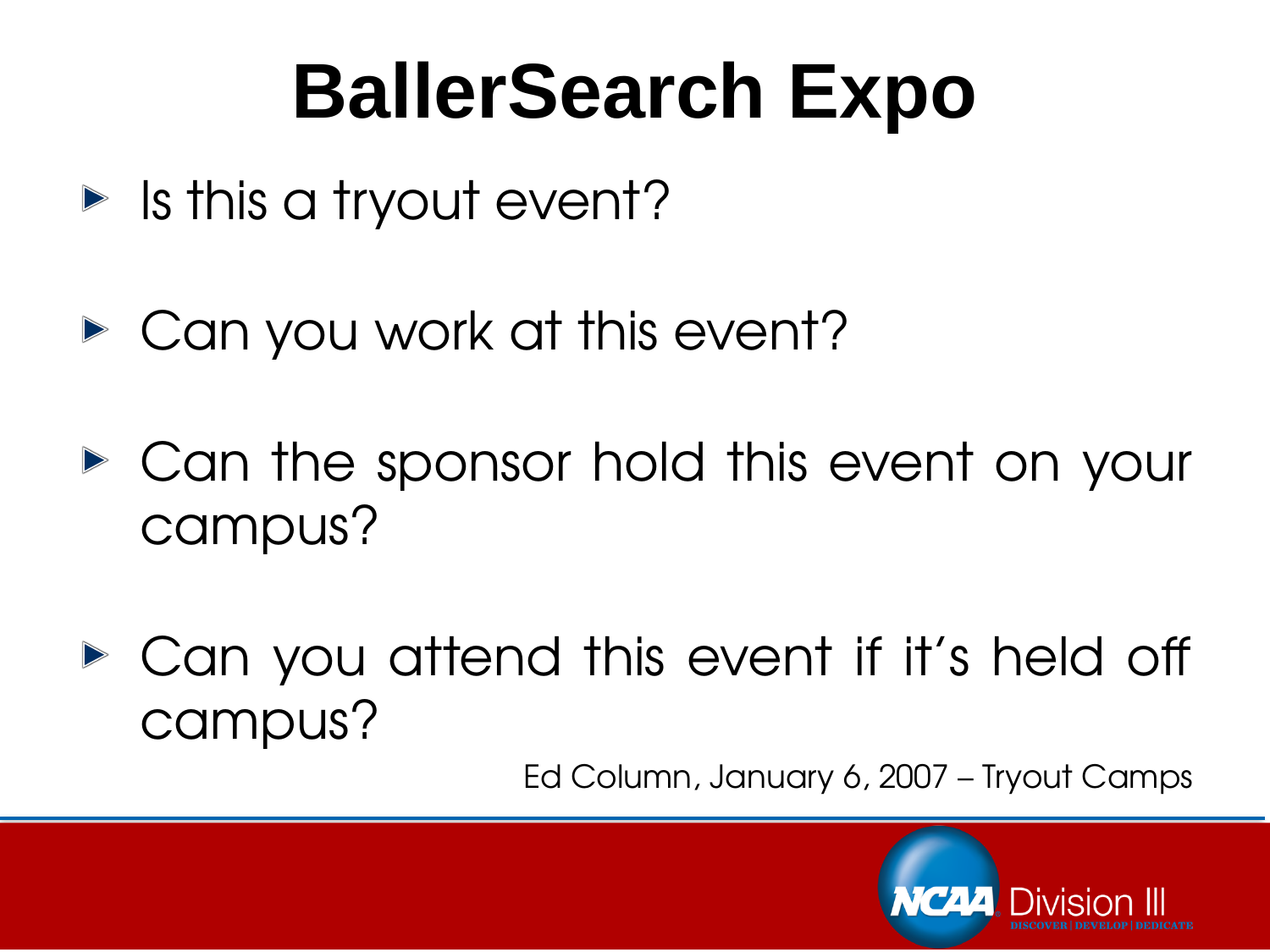

# BallerSearch Expo
Is this a tryout event?

Can you work at this event?

Can the sponsor hold this event on your campus?

Can you attend this event if it’s held off campus?
Ed Column, January 6, 2007 – Tryout Camps